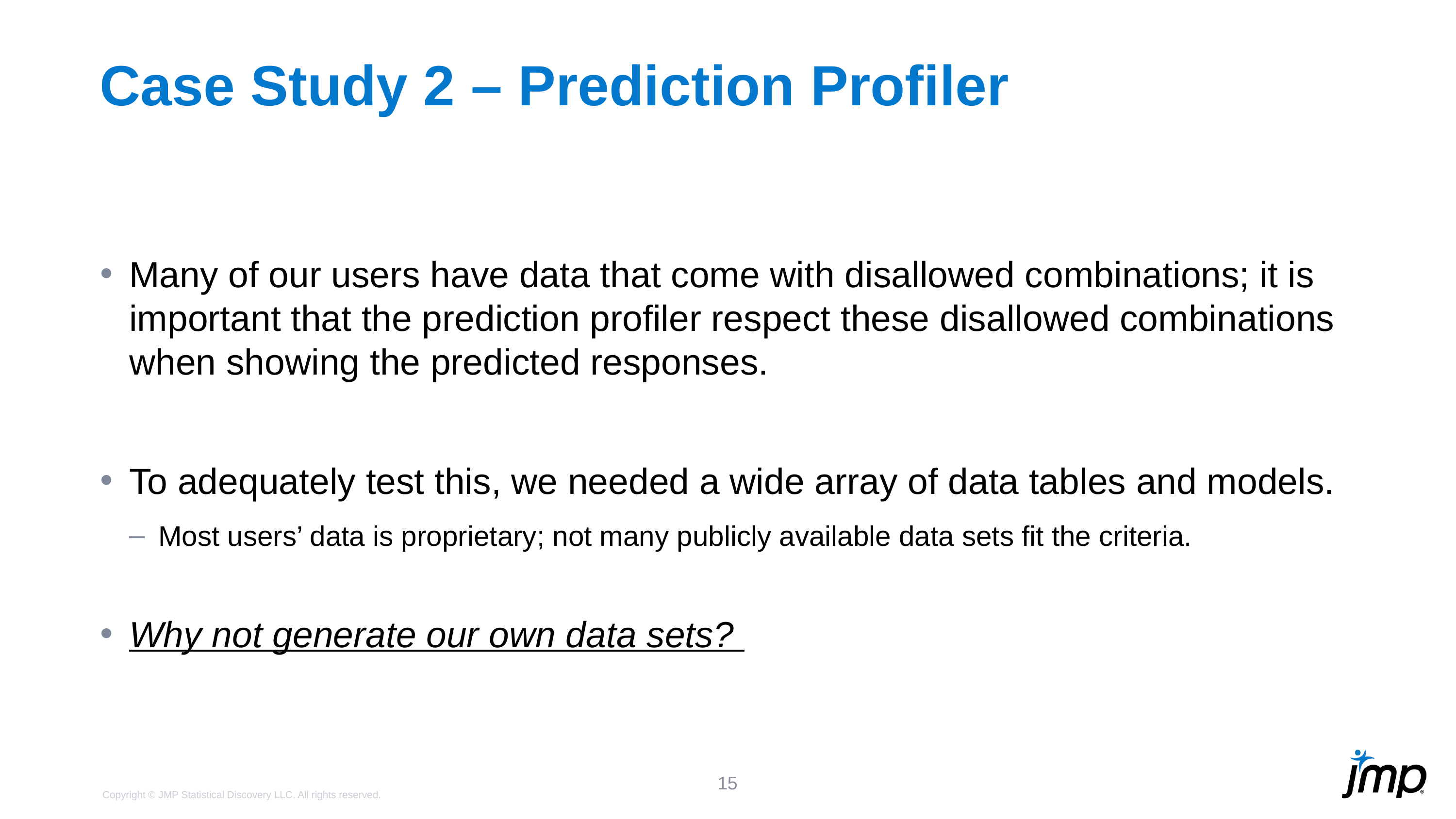

# Case Study 2 – Prediction Profiler

Many of our users have data that come with disallowed combinations; it is important that the prediction profiler respect these disallowed combinations when showing the predicted responses.

To adequately test this, we needed a wide array of data tables and models.
Most users’ data is proprietary; not many publicly available data sets fit the criteria.

Why not generate our own data sets?
15